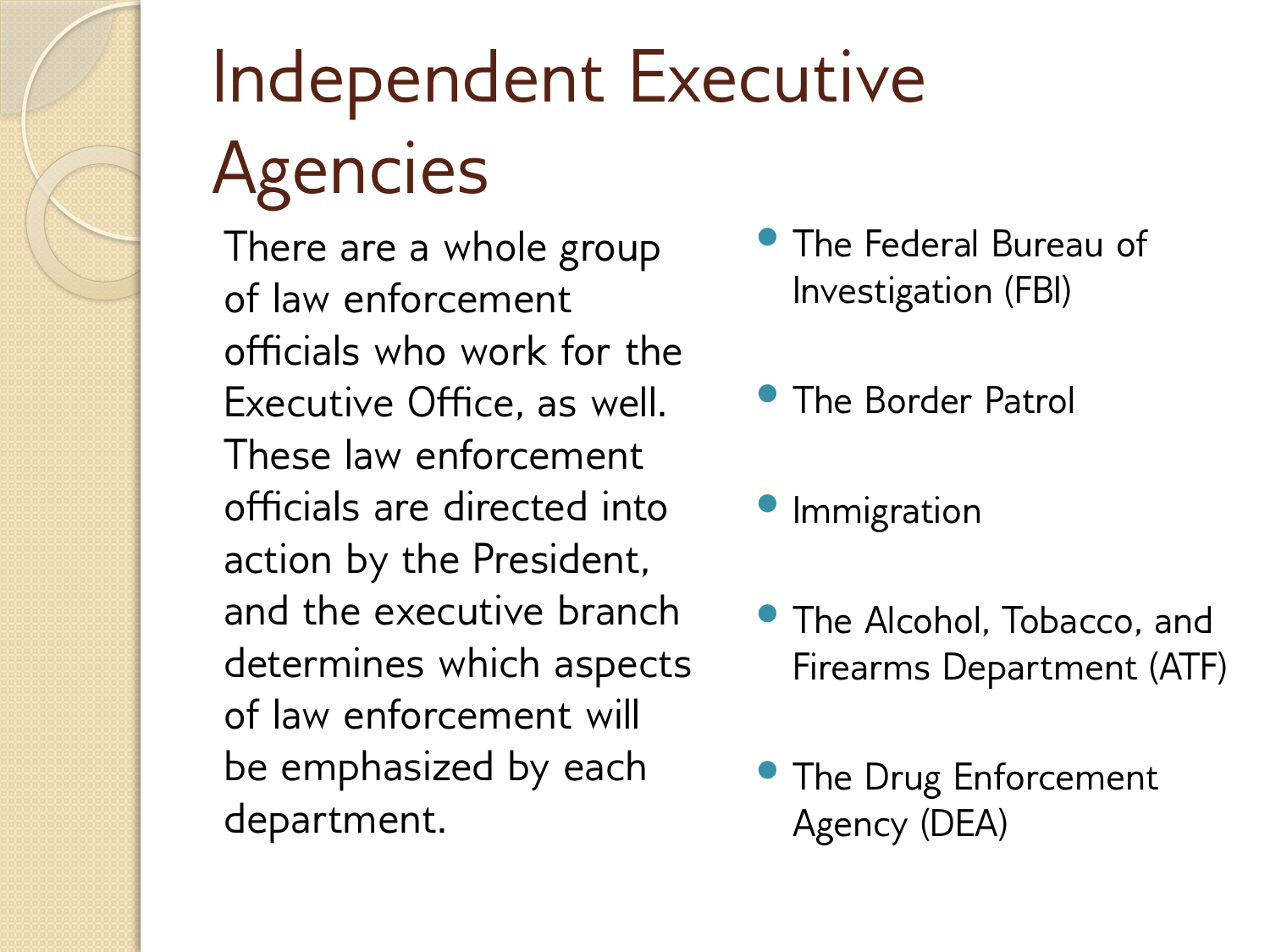

# Independent Executive Agencies
There are a whole group of law enforcement officials who work for the Executive Office, as well.  These law enforcement officials are directed into action by the President, and the executive branch determines which aspects of law enforcement will be emphasized by each department.
The Federal Bureau of Investigation (FBI)

The Border Patrol

Immigration

The Alcohol, Tobacco, and Firearms Department (ATF)

The Drug Enforcement Agency (DEA)